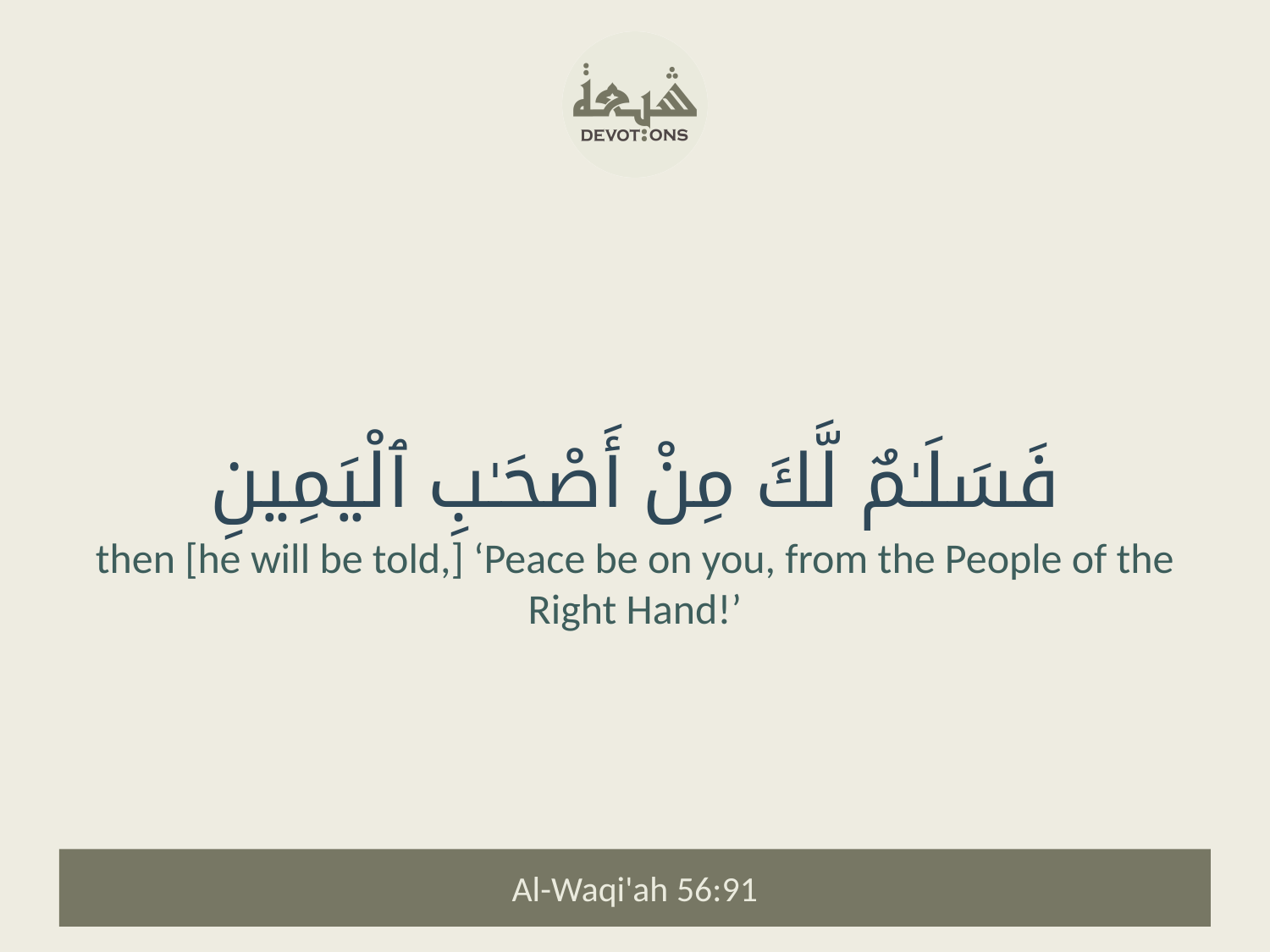

فَسَلَـٰمٌ لَّكَ مِنْ أَصْحَـٰبِ ٱلْيَمِينِ
then [he will be told,] ‘Peace be on you, from the People of the Right Hand!’
Al-Waqi'ah 56:91